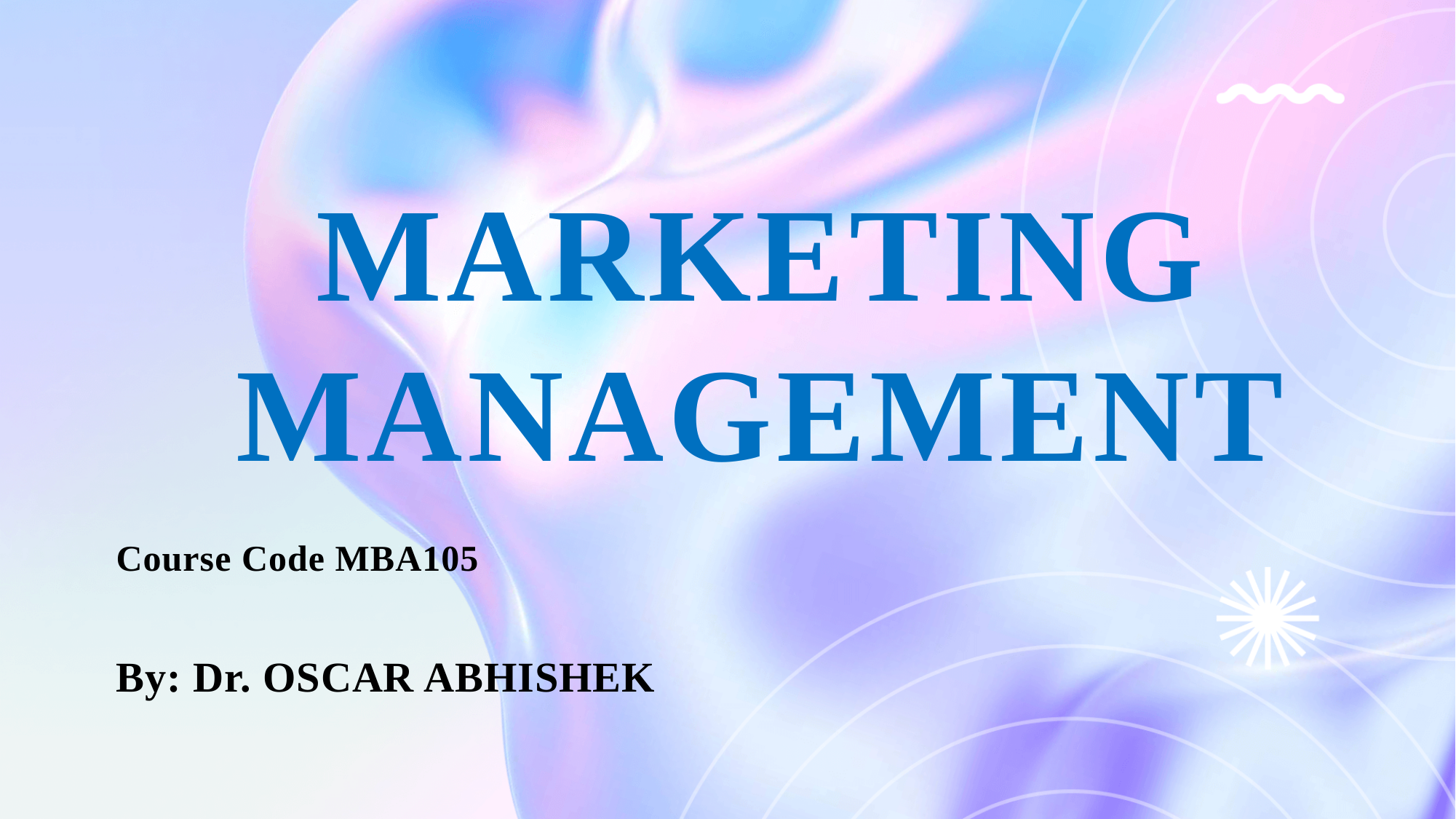

# MARKETING MANAGEMENT

Course Code MBA105

By: Dr. OSCAR ABHISHEK